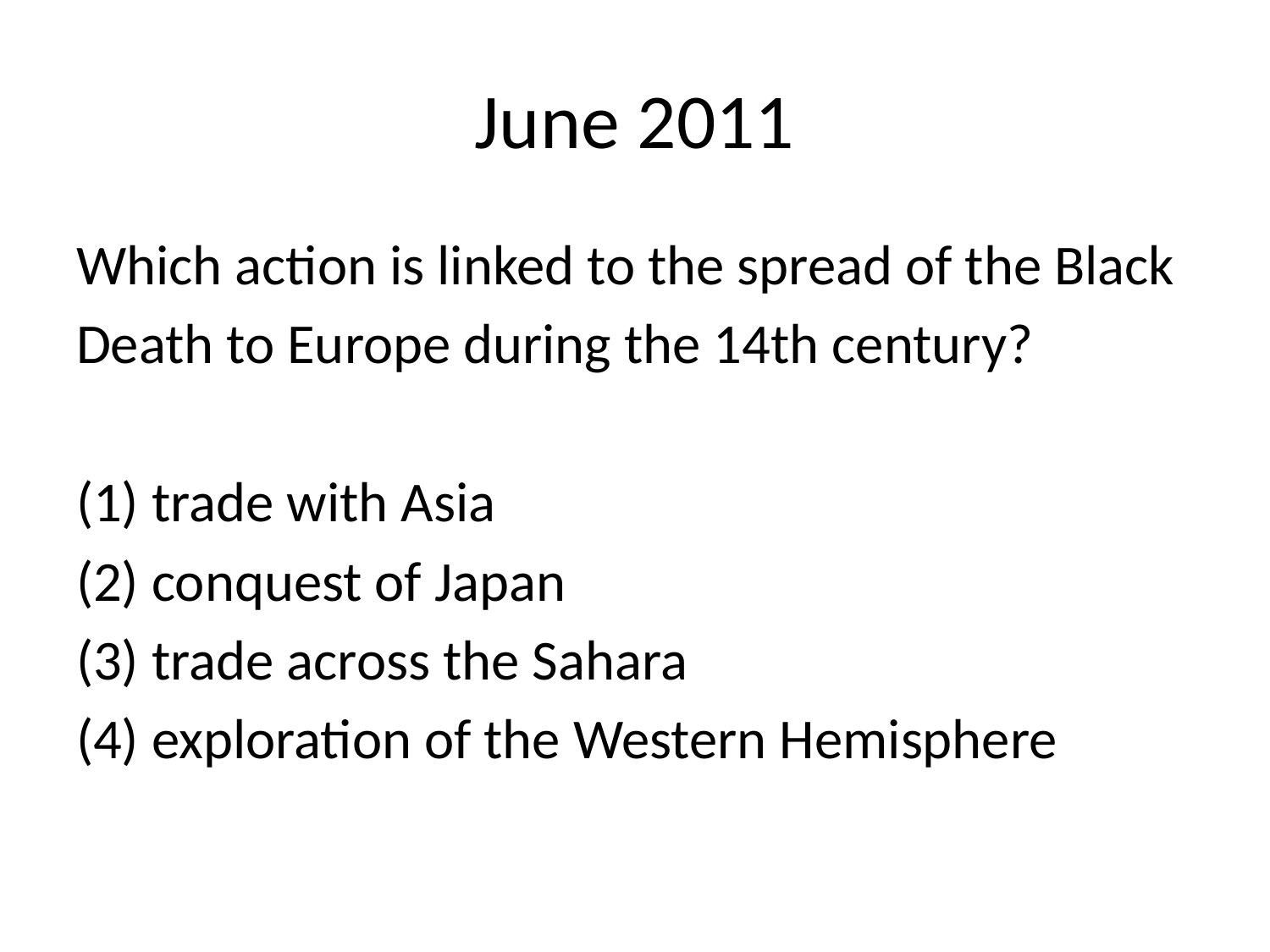

# June 2011
Which action is linked to the spread of the Black
Death to Europe during the 14th century?

(1) trade with Asia
(2) conquest of Japan
(3) trade across the Sahara
(4) exploration of the Western Hemisphere